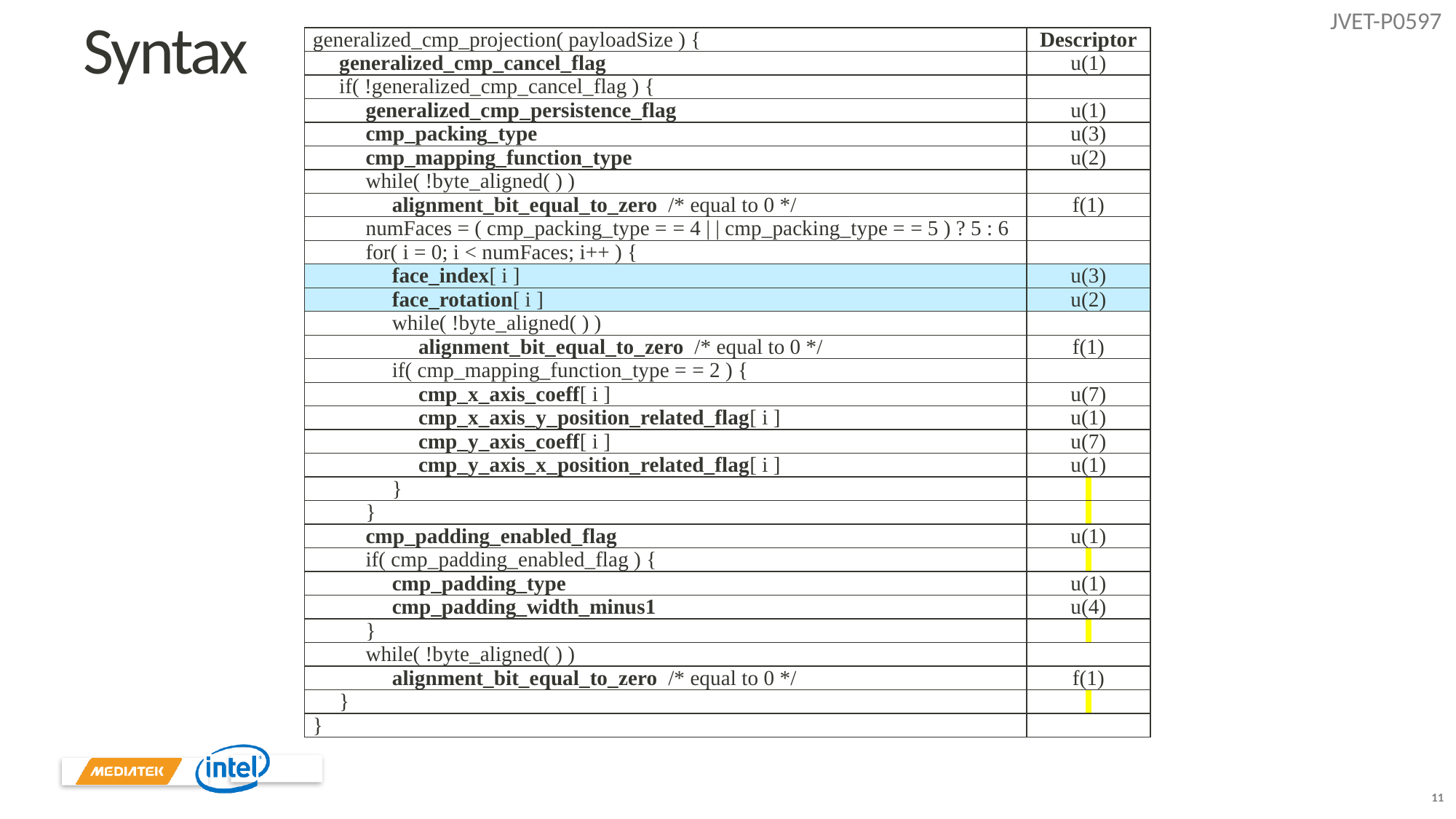

# Syntax
| generalized\_cmp\_projection( payloadSize ) { | Descriptor |
| --- | --- |
| generalized\_cmp\_cancel\_flag | u(1) |
| if( !generalized\_cmp\_cancel\_flag ) { |  |
| generalized\_cmp\_persistence\_flag | u(1) |
| cmp\_packing\_type | u(3) |
| cmp\_mapping\_function\_type | u(2) |
| while( !byte\_aligned( ) ) |  |
| alignment\_bit\_equal\_to\_zero /\* equal to 0 \*/ | f(1) |
| numFaces = ( cmp\_packing\_type = = 4 | | cmp\_packing\_type = = 5 ) ? 5 : 6 |  |
| for( i = 0; i < numFaces; i++ ) { |  |
| face\_index[ i ] | u(3) |
| face\_rotation[ i ] | u(2) |
| while( !byte\_aligned( ) ) |  |
| alignment\_bit\_equal\_to\_zero /\* equal to 0 \*/ | f(1) |
| if( cmp\_mapping\_function\_type = = 2 ) { |  |
| cmp\_x\_axis\_coeff[ i ] | u(7) |
| cmp\_x\_axis\_y\_position\_related\_flag[ i ] | u(1) |
| cmp\_y\_axis\_coeff[ i ] | u(7) |
| cmp\_y\_axis\_x\_position\_related\_flag[ i ] | u(1) |
| } |  |
| } |  |
| cmp\_padding\_enabled\_flag | u(1) |
| if( cmp\_padding\_enabled\_flag ) { |  |
| cmp\_padding\_type | u(1) |
| cmp\_padding\_width\_minus1 | u(4) |
| } |  |
| while( !byte\_aligned( ) ) |  |
| alignment\_bit\_equal\_to\_zero /\* equal to 0 \*/ | f(1) |
| } |  |
| } |  |
11